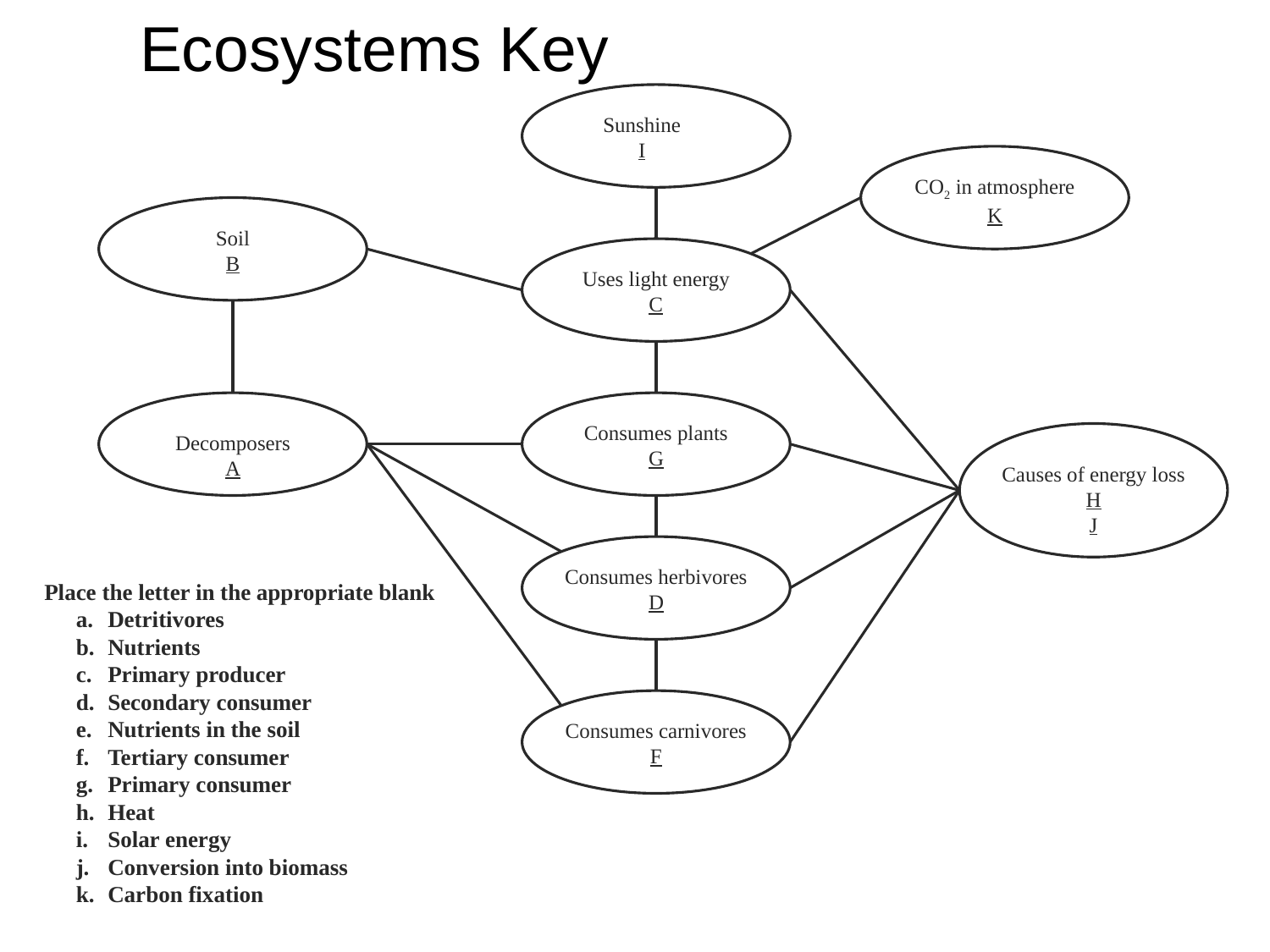

Ecosystems Key

Sunshine
I

CO2 in atmosphere
K

Soil
B

Uses light energy
C

Consumes plants
G
Decomposers
A

Causes of energy loss
H
J

Consumes herbivores
D

Consumes carnivores
F
	Place the letter in the appropriate blank
Detritivores
Nutrients
Primary producer
Secondary consumer
Nutrients in the soil
Tertiary consumer
Primary consumer
Heat
Solar energy
Conversion into biomass
Carbon fixation